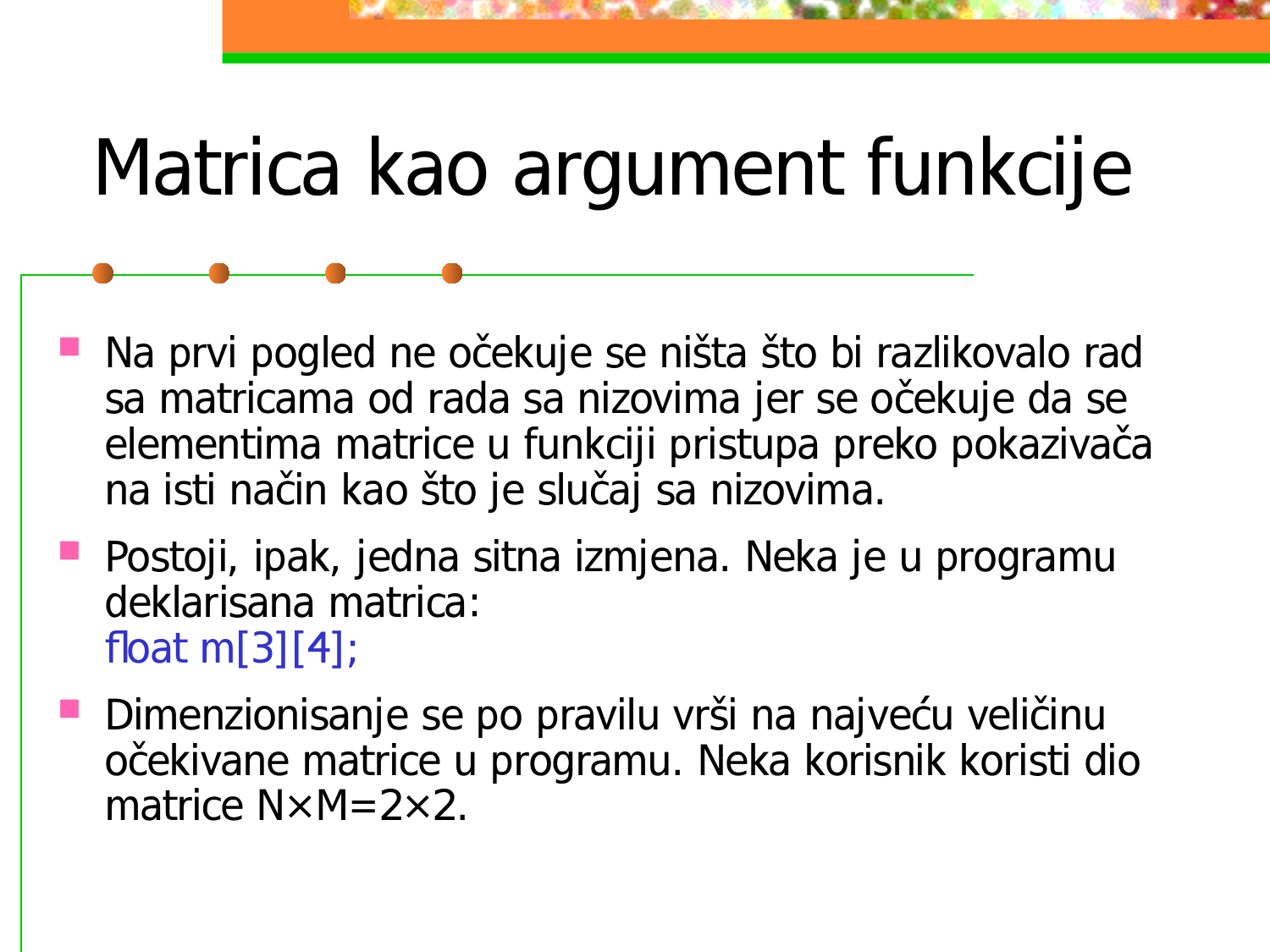

# Matrica kao argument funkcije
Na prvi pogled ne očekuje se ništa što bi razlikovalo rad sa matricama od rada sa nizovima jer se očekuje da se elementima matrice u funkciji pristupa preko pokazivača na isti način kao što je slučaj sa nizovima.
Postoji, ipak, jedna sitna izmjena. Neka je u programu deklarisana matrica:
float m[3][4];
Dimenzionisanje se po pravilu vrši na najveću veličinu očekivane matrice u programu. Neka korisnik koristi dio matrice N×M=2×2.